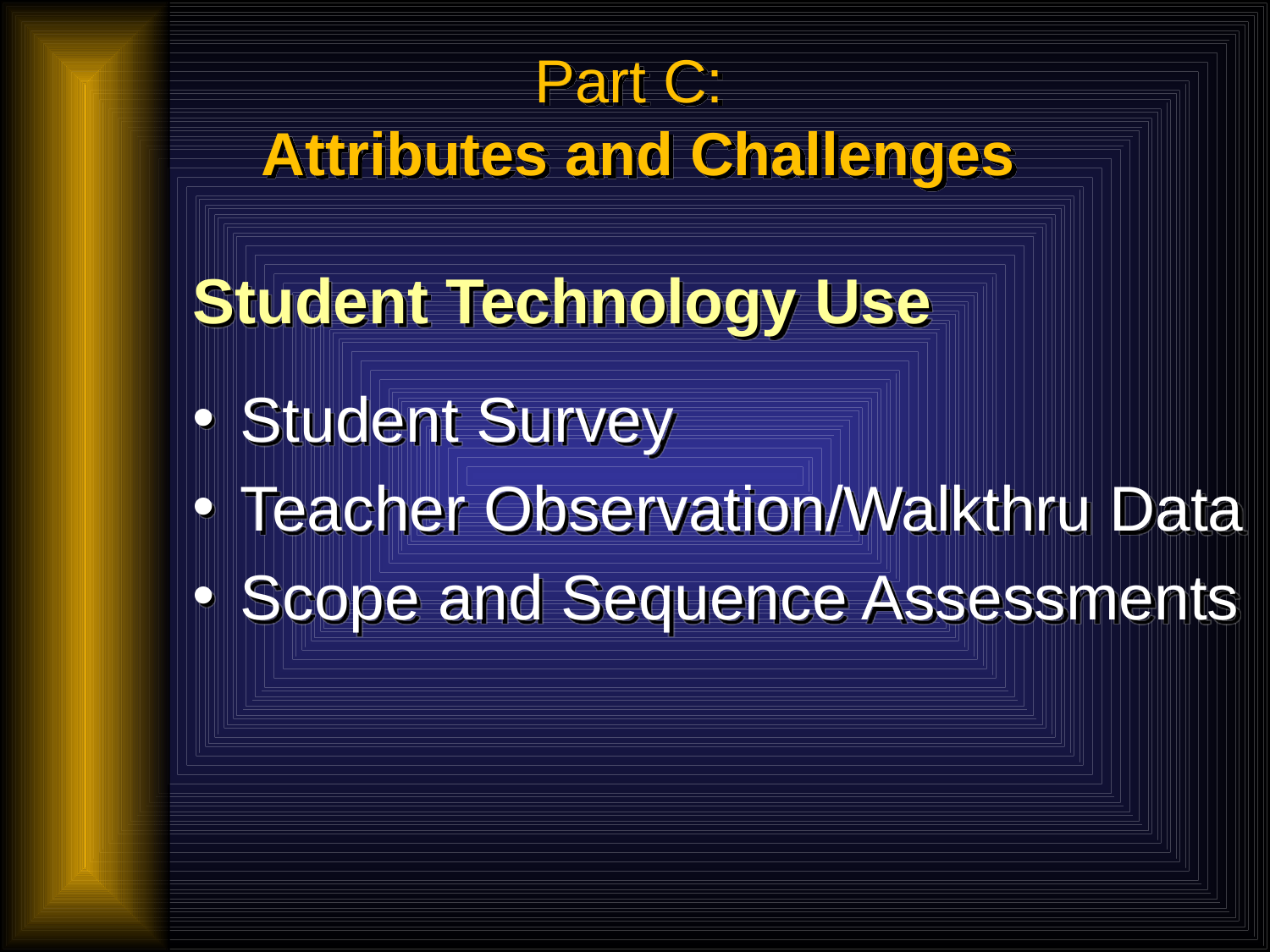

Part C:
Attributes and Challenges
Student Technology Use

Student Survey
Teacher Observation/Walkthru Data
Scope and Sequence Assessments